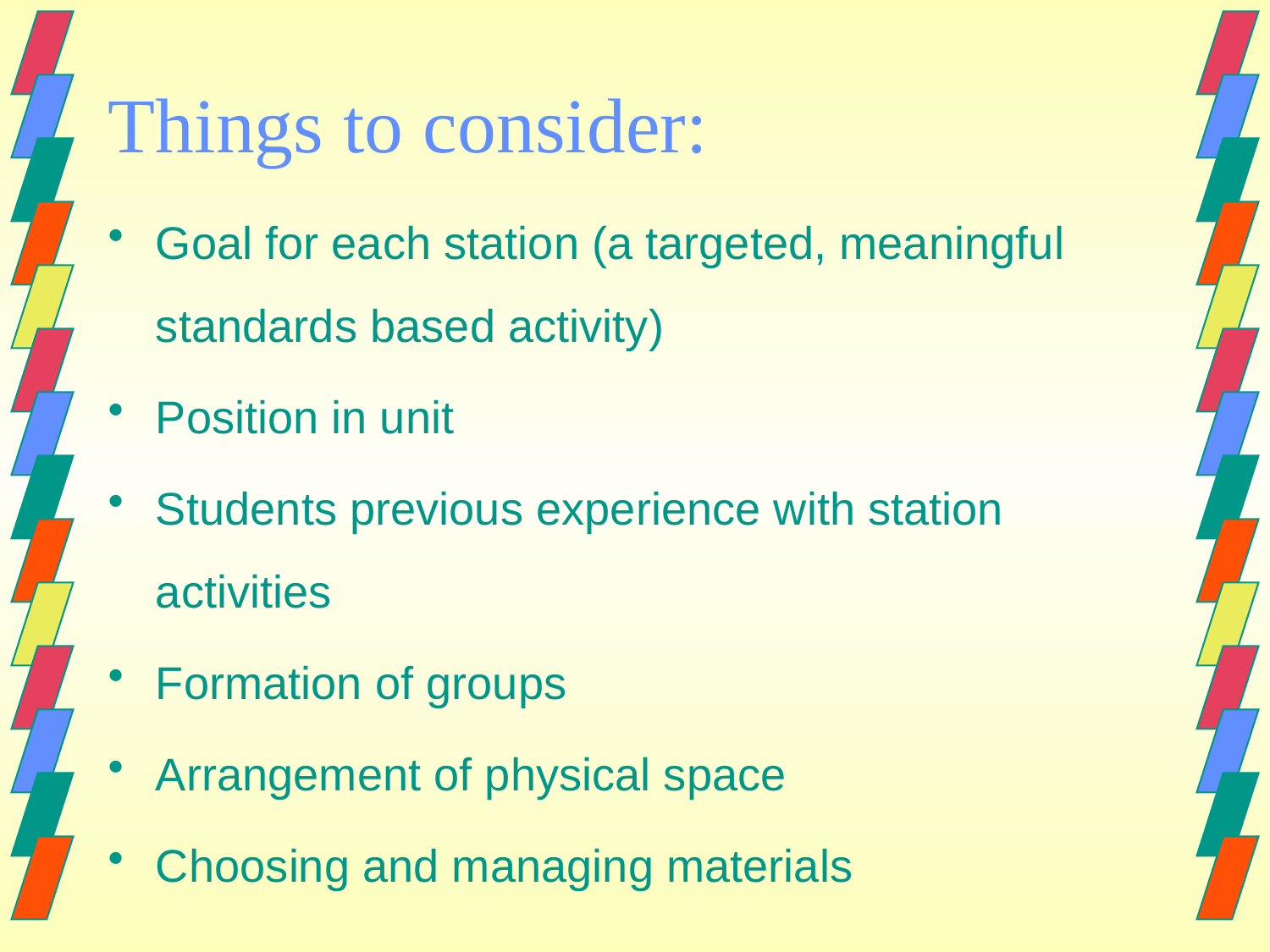

# Things to consider:
Goal for each station (a targeted, meaningful standards based activity)
Position in unit
Students previous experience with station activities
Formation of groups
Arrangement of physical space
Choosing and managing materials